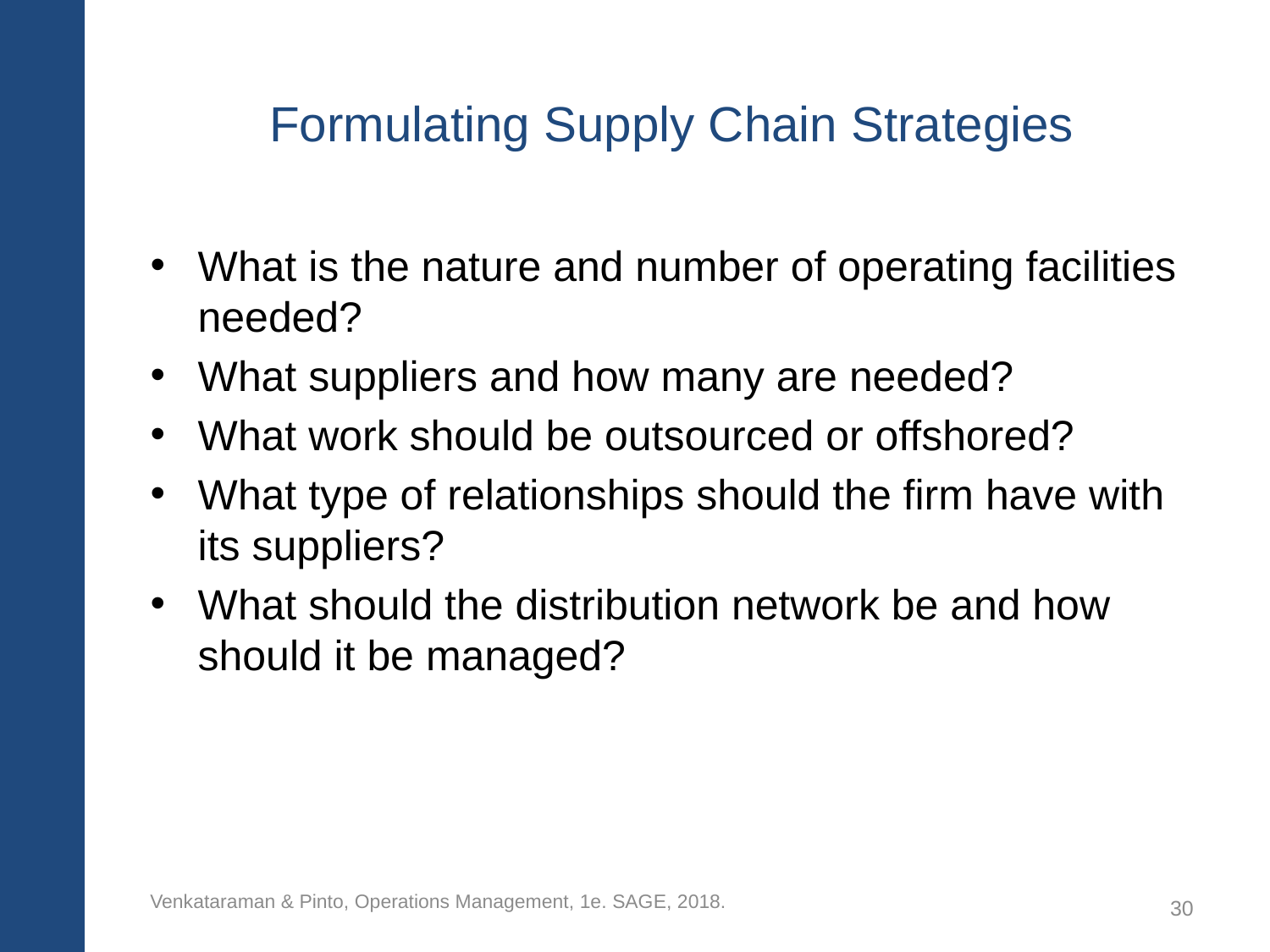

# Formulating Supply Chain Strategies
What is the nature and number of operating facilities needed?
What suppliers and how many are needed?
What work should be outsourced or offshored?
What type of relationships should the firm have with its suppliers?
What should the distribution network be and how should it be managed?
Venkataraman & Pinto, Operations Management, 1e. SAGE, 2018.
30